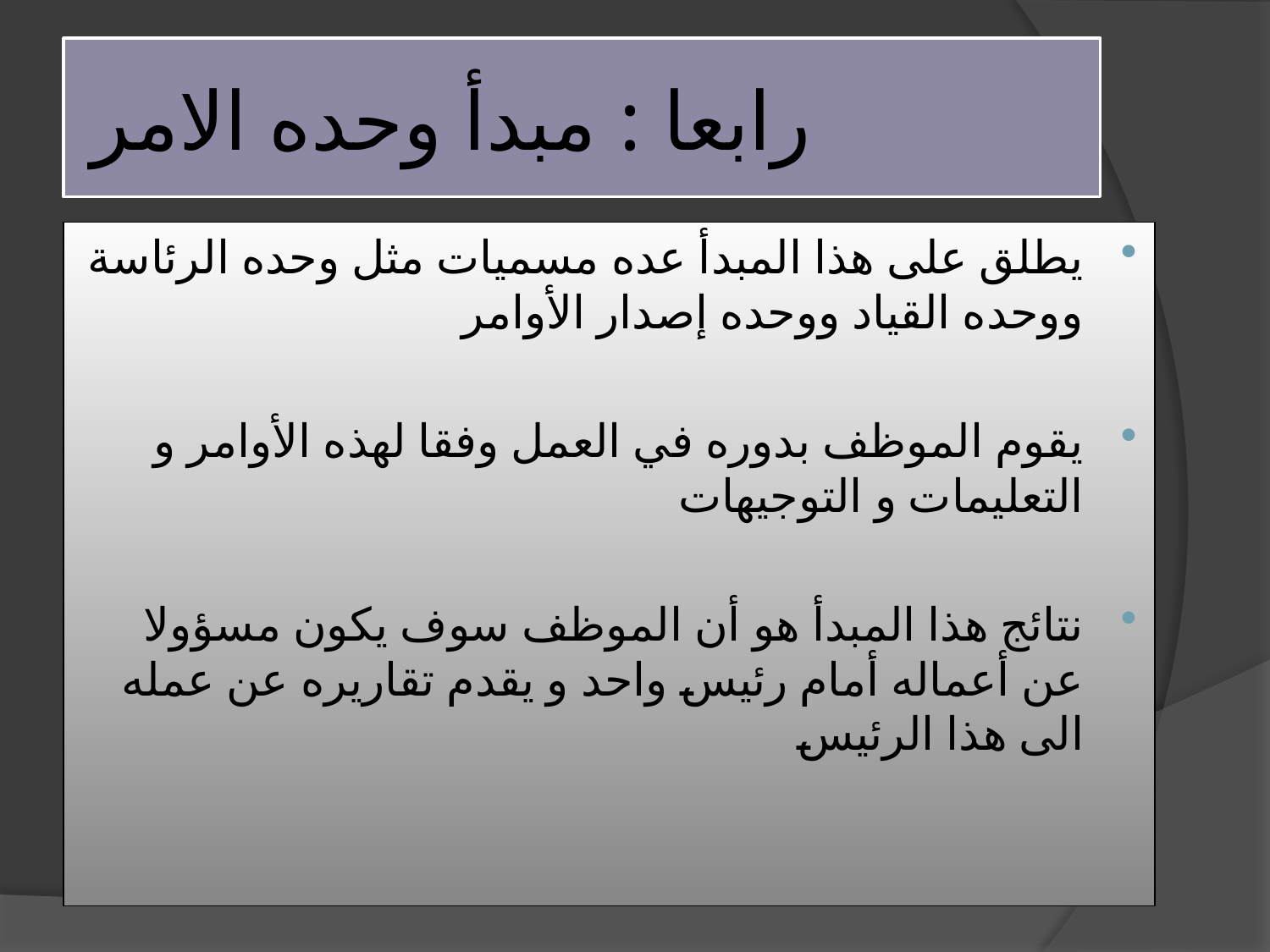

# رابعا : مبدأ وحده الامر
يطلق على هذا المبدأ عده مسميات مثل وحده الرئاسة ووحده القياد ووحده إصدار الأوامر

يقوم الموظف بدوره في العمل وفقا لهذه الأوامر و التعليمات و التوجيهات

نتائج هذا المبدأ هو أن الموظف سوف يكون مسؤولا عن أعماله أمام رئيس واحد و يقدم تقاريره عن عمله الى هذا الرئيس